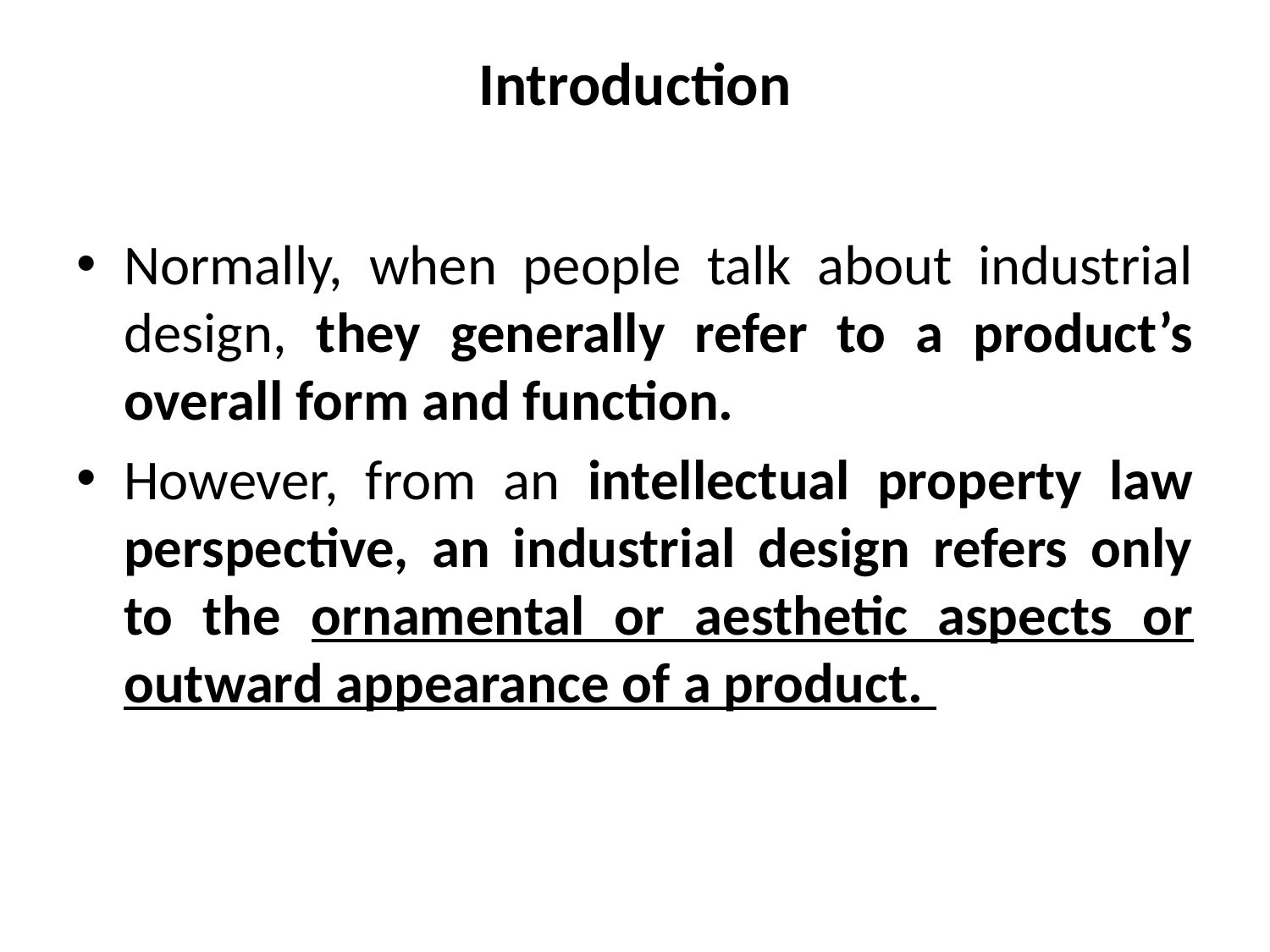

# Introduction
Normally, when people talk about industrial design, they generally refer to a product’s overall form and function.
However, from an intellectual property law perspective, an industrial design refers only to the ornamental or aesthetic aspects or outward appearance of a product.